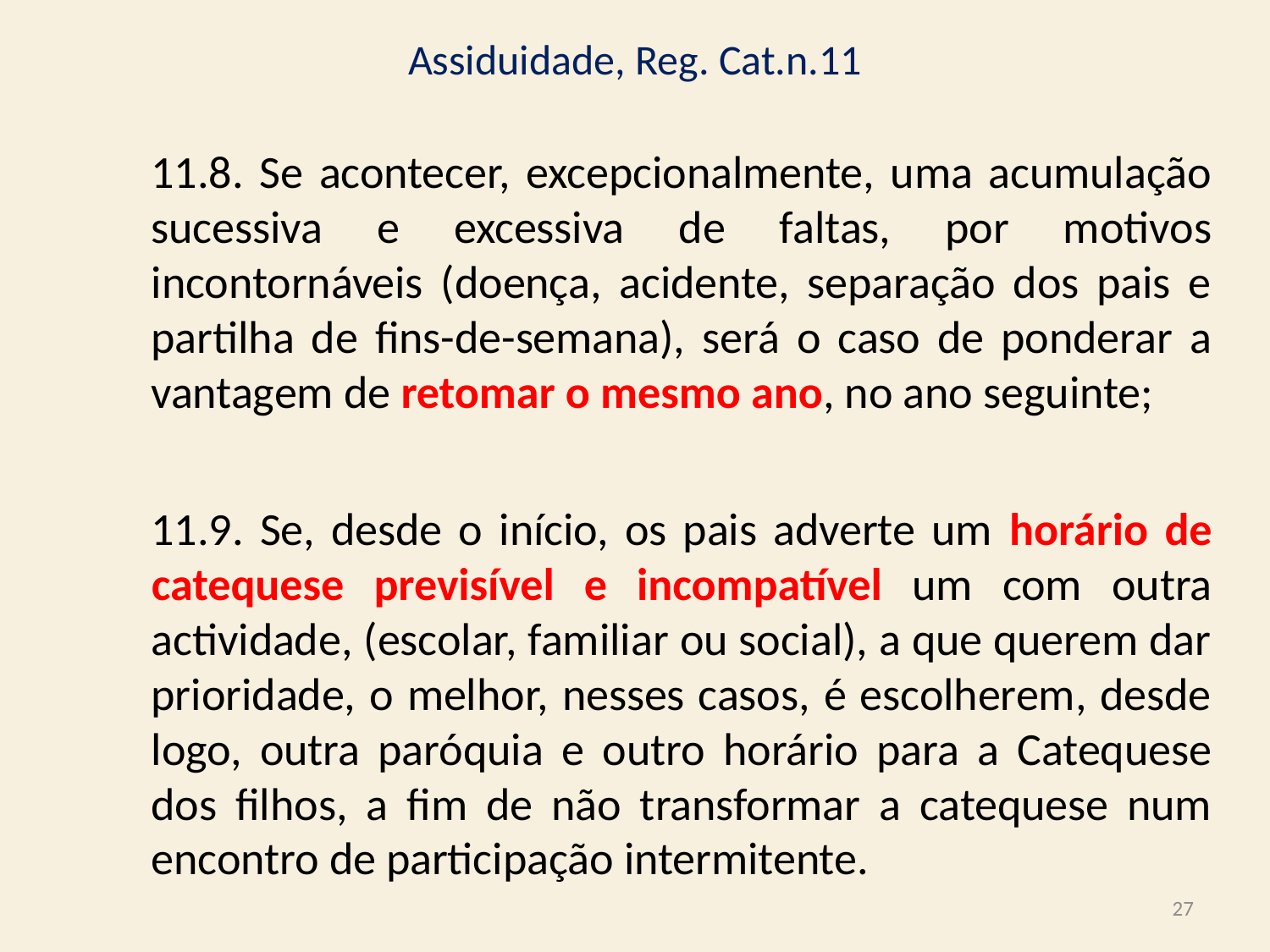

# Assiduidade, Reg. Cat.n.11
	11.8. Se acontecer, excepcionalmente, uma acumulação sucessiva e excessiva de faltas, por motivos incontornáveis (doença, acidente, separação dos pais e partilha de fins-de-semana), será o caso de ponderar a vantagem de retomar o mesmo ano, no ano seguinte;

	11.9. Se, desde o início, os pais adverte um horário de catequese previsível e incompatível um com outra actividade, (escolar, familiar ou social), a que querem dar prioridade, o melhor, nesses casos, é escolherem, desde logo, outra paróquia e outro horário para a Catequese dos filhos, a fim de não transformar a catequese num encontro de participação intermitente.

27